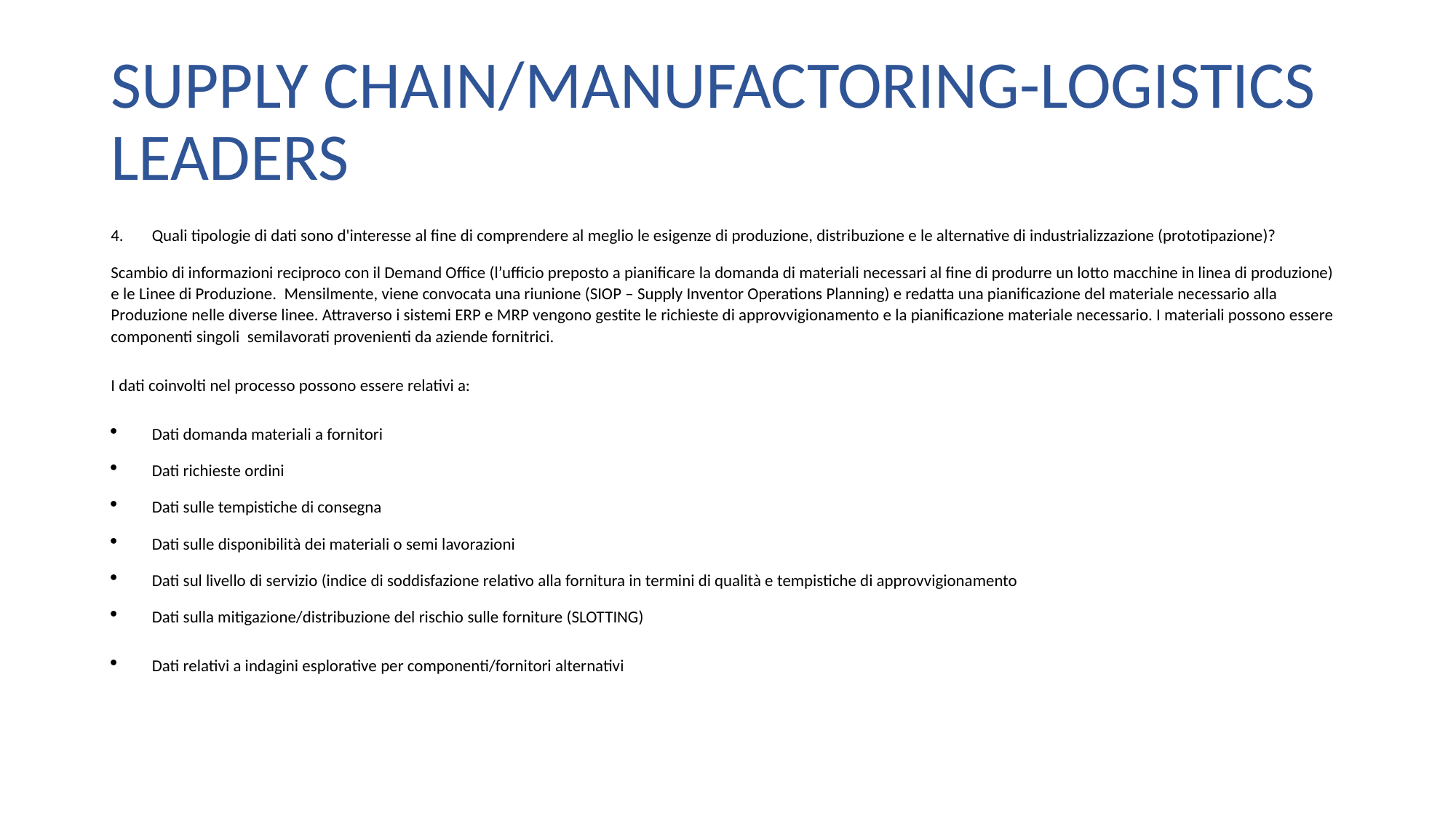

# SUPPLY CHAIN/MANUFACTORING-LOGISTICS LEADERS
Quali tipologie di dati sono d'interesse al fine di comprendere al meglio le esigenze di produzione, distribuzione e le alternative di industrializzazione (prototipazione)?
Scambio di informazioni reciproco con il Demand Office (l’ufficio preposto a pianificare la domanda di materiali necessari al fine di produrre un lotto macchine in linea di produzione) e le Linee di Produzione.  Mensilmente, viene convocata una riunione (SIOP – Supply Inventor Operations Planning) e redatta una pianificazione del materiale necessario alla Produzione nelle diverse linee. Attraverso i sistemi ERP e MRP vengono gestite le richieste di approvvigionamento e la pianificazione materiale necessario. I materiali possono essere componenti singoli  semilavorati provenienti da aziende fornitrici.
I dati coinvolti nel processo possono essere relativi a:
Dati domanda materiali a fornitori
Dati richieste ordini
Dati sulle tempistiche di consegna
Dati sulle disponibilità dei materiali o semi lavorazioni
Dati sul livello di servizio (indice di soddisfazione relativo alla fornitura in termini di qualità e tempistiche di approvvigionamento
Dati sulla mitigazione/distribuzione del rischio sulle forniture (SLOTTING)
Dati relativi a indagini esplorative per componenti/fornitori alternativi